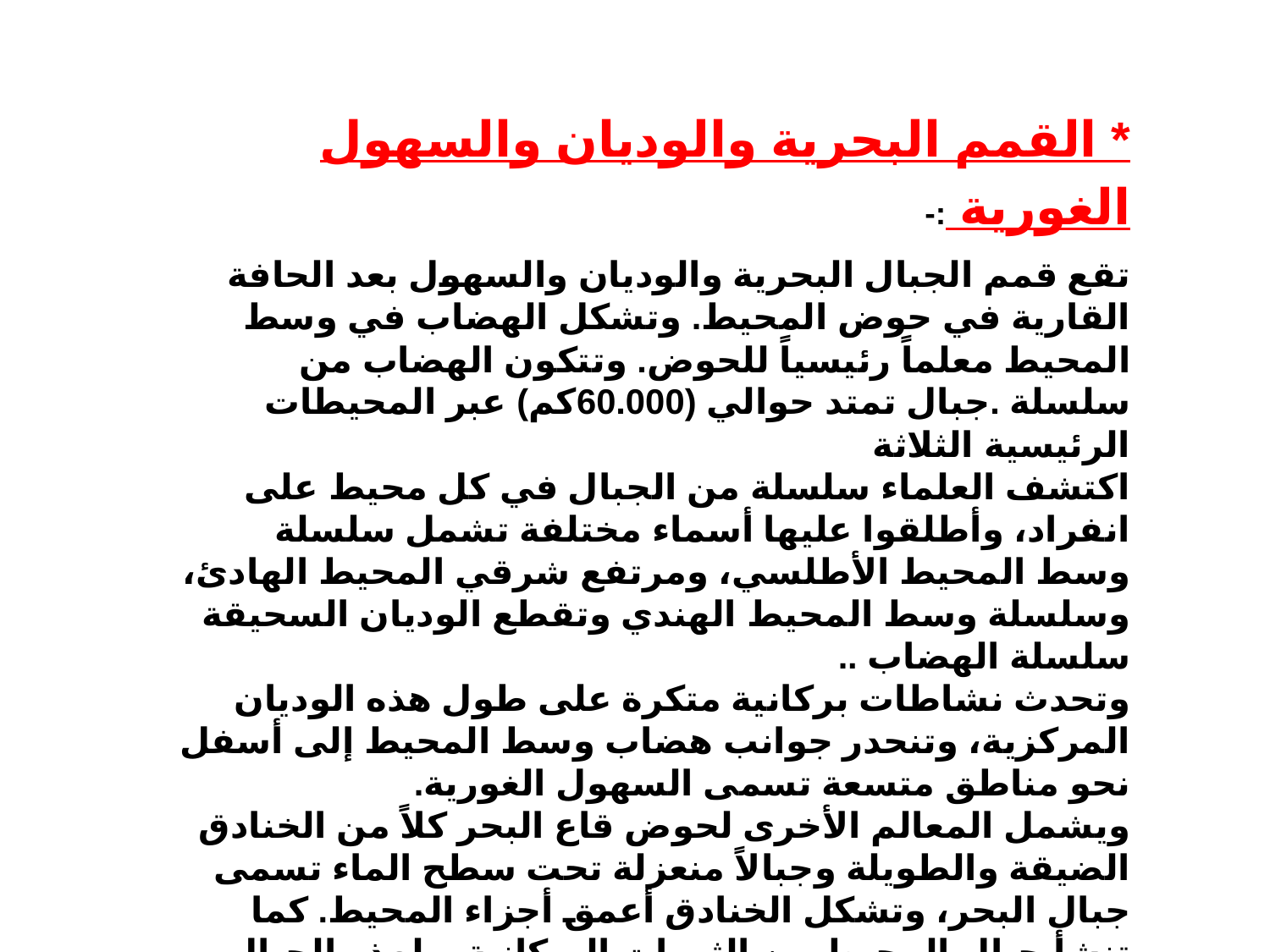

* القمم البحرية والوديان والسهول الغورية :-
تقع قمم الجبال البحرية والوديان والسهول بعد الحافة القارية في حوض المحيط. وتشكل الهضاب في وسط المحيط معلماً رئيسياً للحوض. وتتكون الهضاب من سلسلة .جبال تمتد حوالي (60.000كم) عبر المحيطات الرئيسية الثلاثة
اكتشف العلماء سلسلة من الجبال في كل محيط على انفراد، وأطلقوا عليها أسماء مختلفة تشمل سلسلة وسط المحيط الأطلسي، ومرتفع شرقي المحيط الهادئ، وسلسلة وسط المحيط الهندي وتقطع الوديان السحيقة سلسلة الهضاب ..
وتحدث نشاطات بركانية متكرة على طول هذه الوديان المركزية، وتنحدر جوانب هضاب وسط المحيط إلى أسفل نحو مناطق متسعة تسمى السهول الغورية.
ويشمل المعالم الأخرى لحوض قاع البحر كلاً من الخنادق الضيقة والطويلة وجبالاً منعزلة تحت سطح الماء تسمى جبال البحر، وتشكل الخنادق أعمق أجزاء المحيط. كما تنشأ جبال المحيط من الثورات البركانية. ولهذه الجبال جوانب شديدة الانحدار، وربما ترتفع حتى (4.000) م فوق قاع البحر